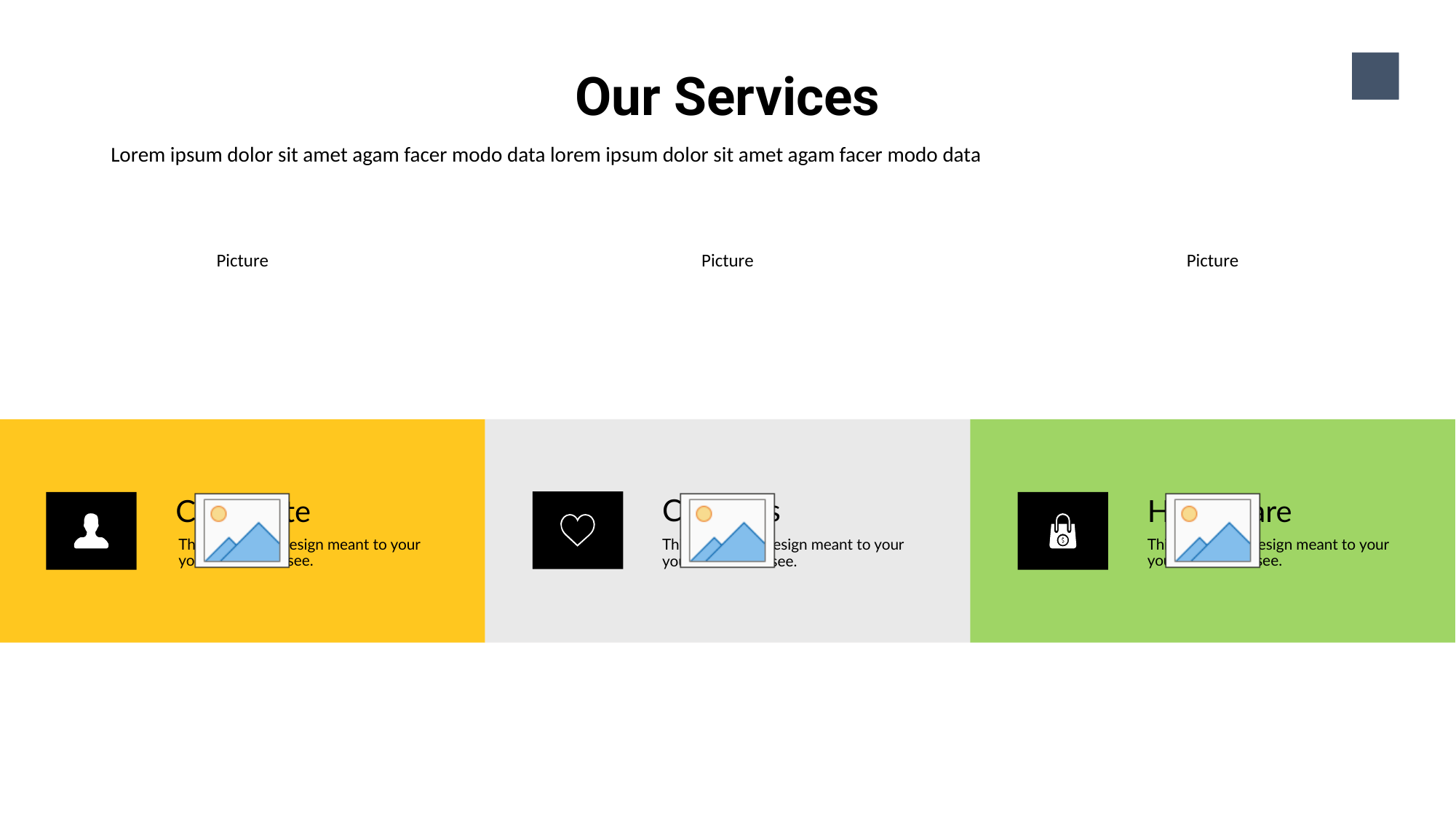

Our Services
8
Lorem ipsum dolor sit amet agam facer modo data lorem ipsum dolor sit amet agam facer modo data

Charities

This letterhead design meant to your your Lorem text see.
Corporate

This letterhead design meant to your your Lorem text see.
Healthcare

This letterhead design meant to your your Lorem text see.